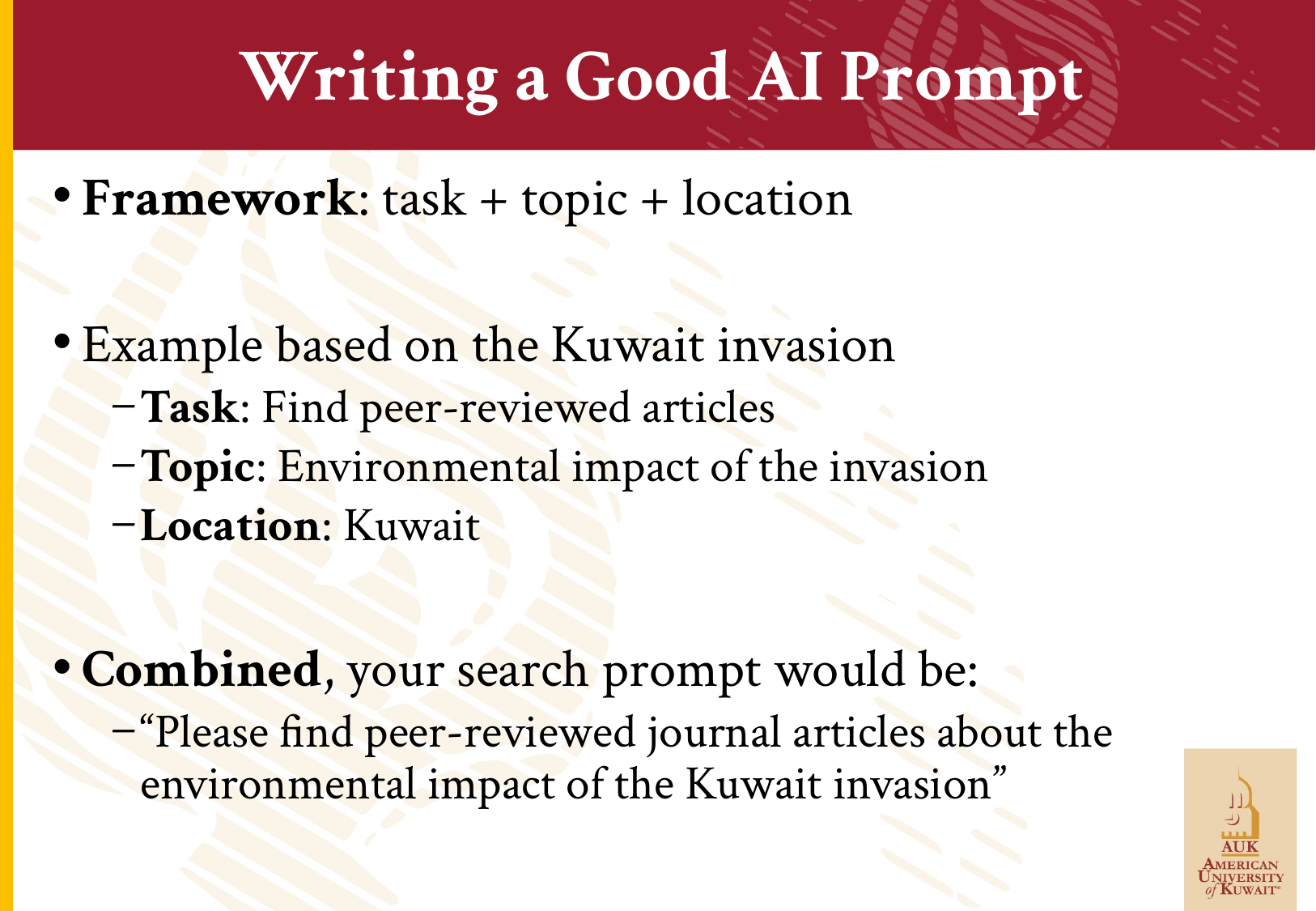

# Writing a Good AI Prompt
Framework: task + topic + location

Example based on the Kuwait invasion
Task: Find peer-reviewed articles
Topic: Environmental impact of the invasion
Location: Kuwait

Combined, your search prompt would be:
“Please find peer-reviewed journal articles about the environmental impact of the Kuwait invasion”